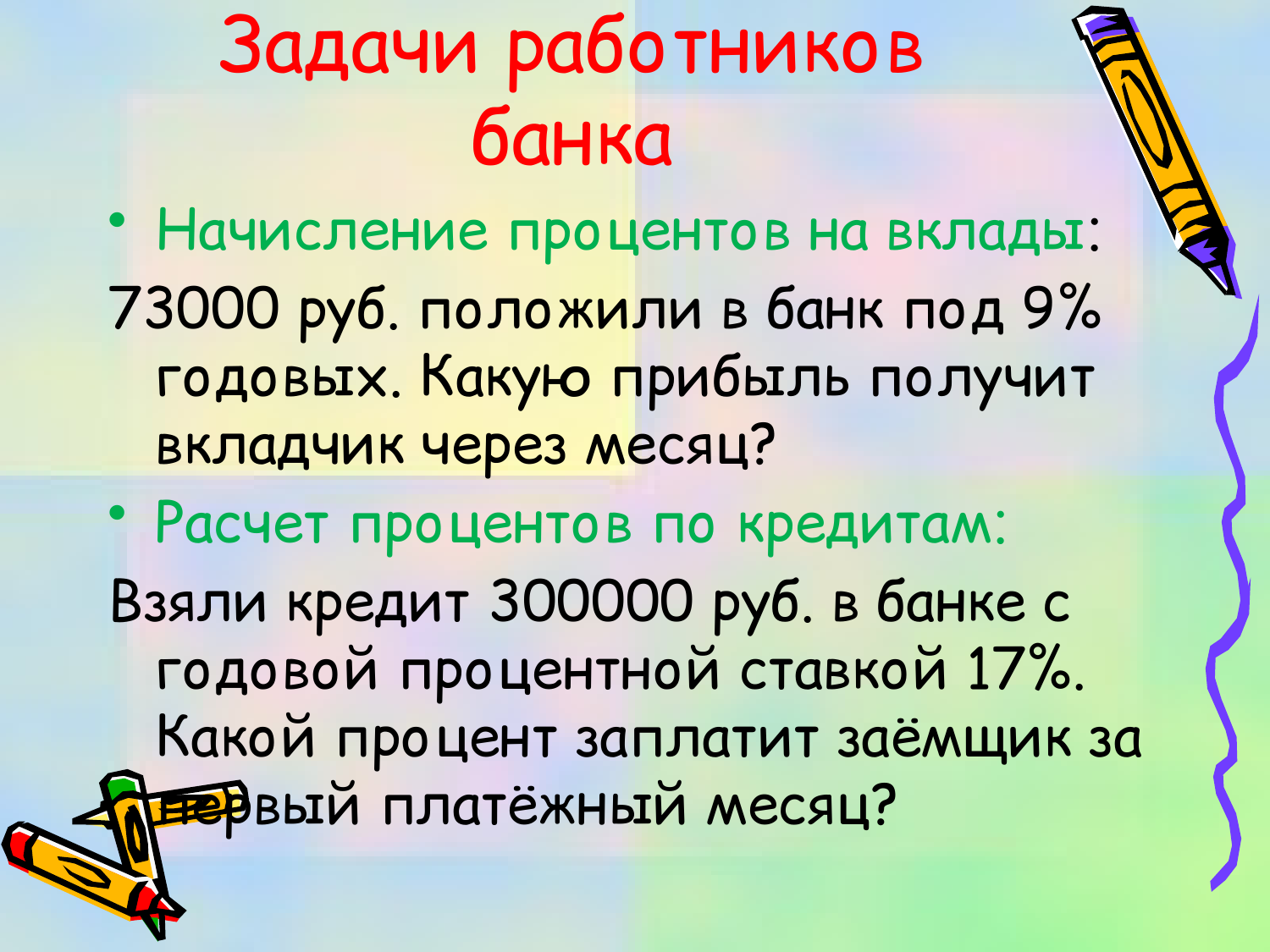

# Задачи работников банка
Начисление процентов на вклады:
73000 руб. положили в банк под 9% годовых. Какую прибыль получит вкладчик через месяц?
Расчет процентов по кредитам:
Взяли кредит 300000 руб. в банке с годовой процентной ставкой 17%. Какой процент заплатит заёмщик за первый платёжный месяц?